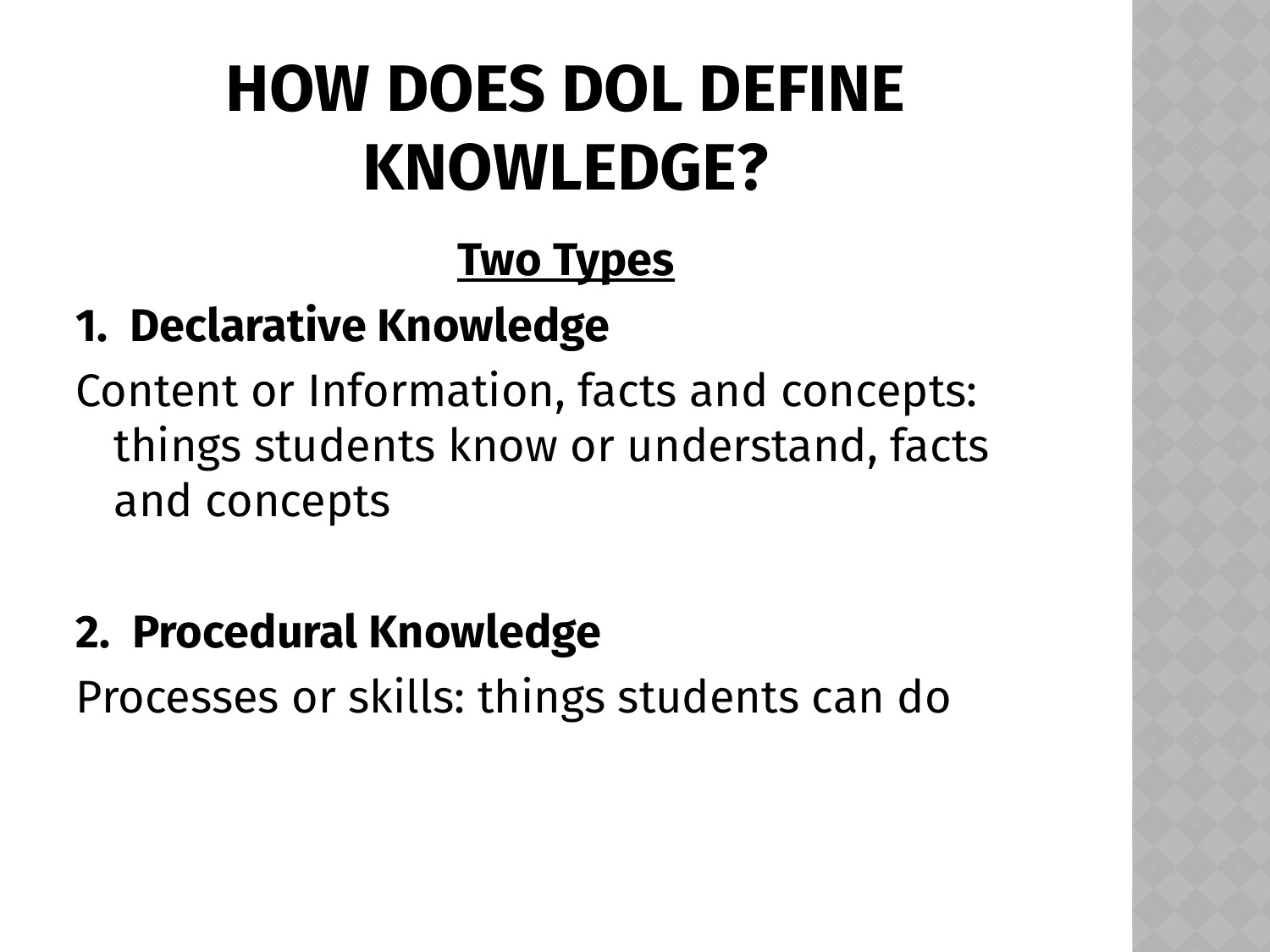

# How does DoL Define Knowledge?
Two Types
1.  Declarative Knowledge
Content or Information, facts and concepts: things students know or understand, facts and concepts

2.  Procedural Knowledge
Processes or skills: things students can do